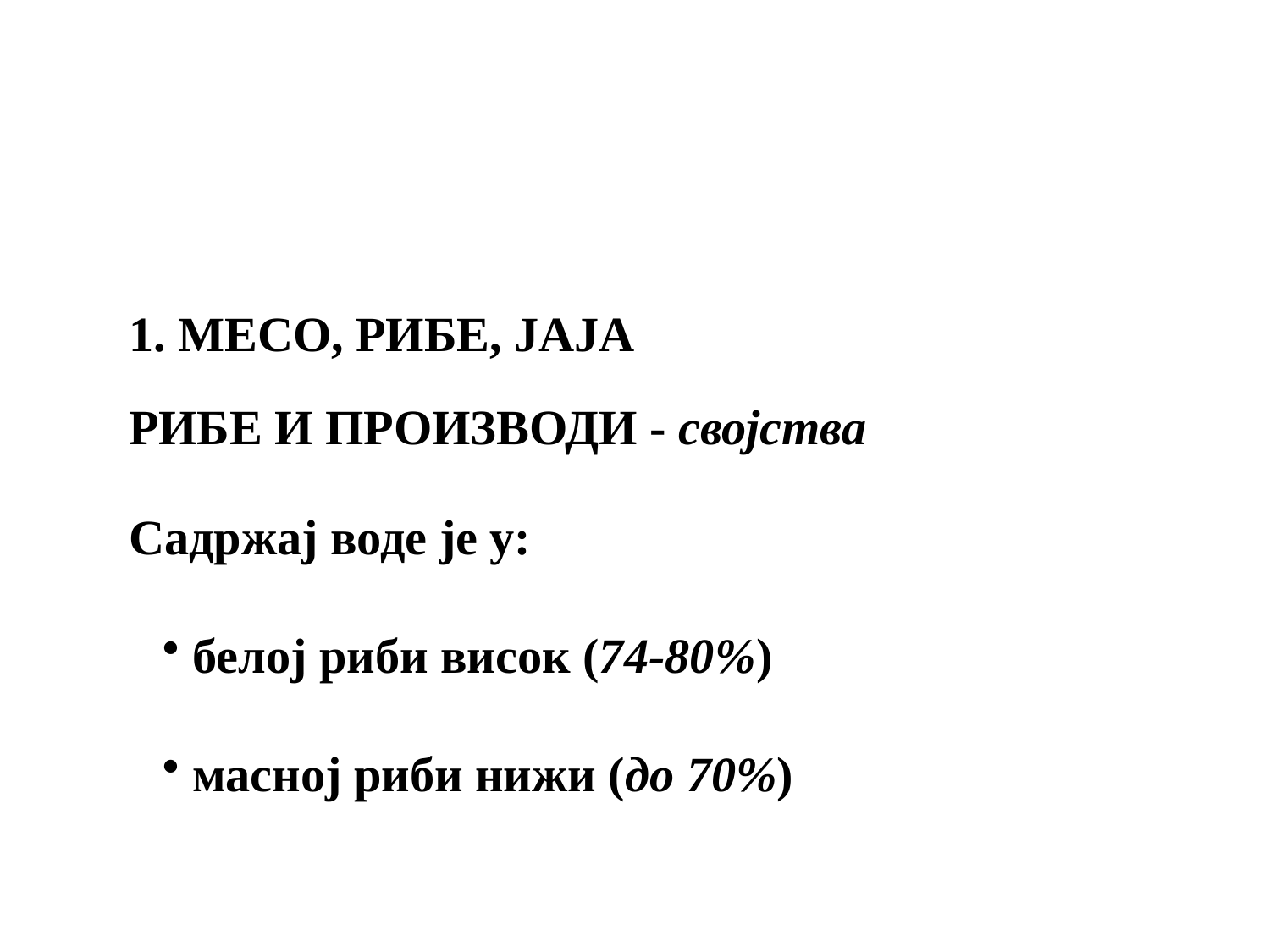

1. МЕСО, РИБЕ, ЈАЈА

РИБЕ И ПРОИЗВОДИ - својства

Садржај воде је у:

белој риби висок (74-80%)

масној риби нижи (до 70%)